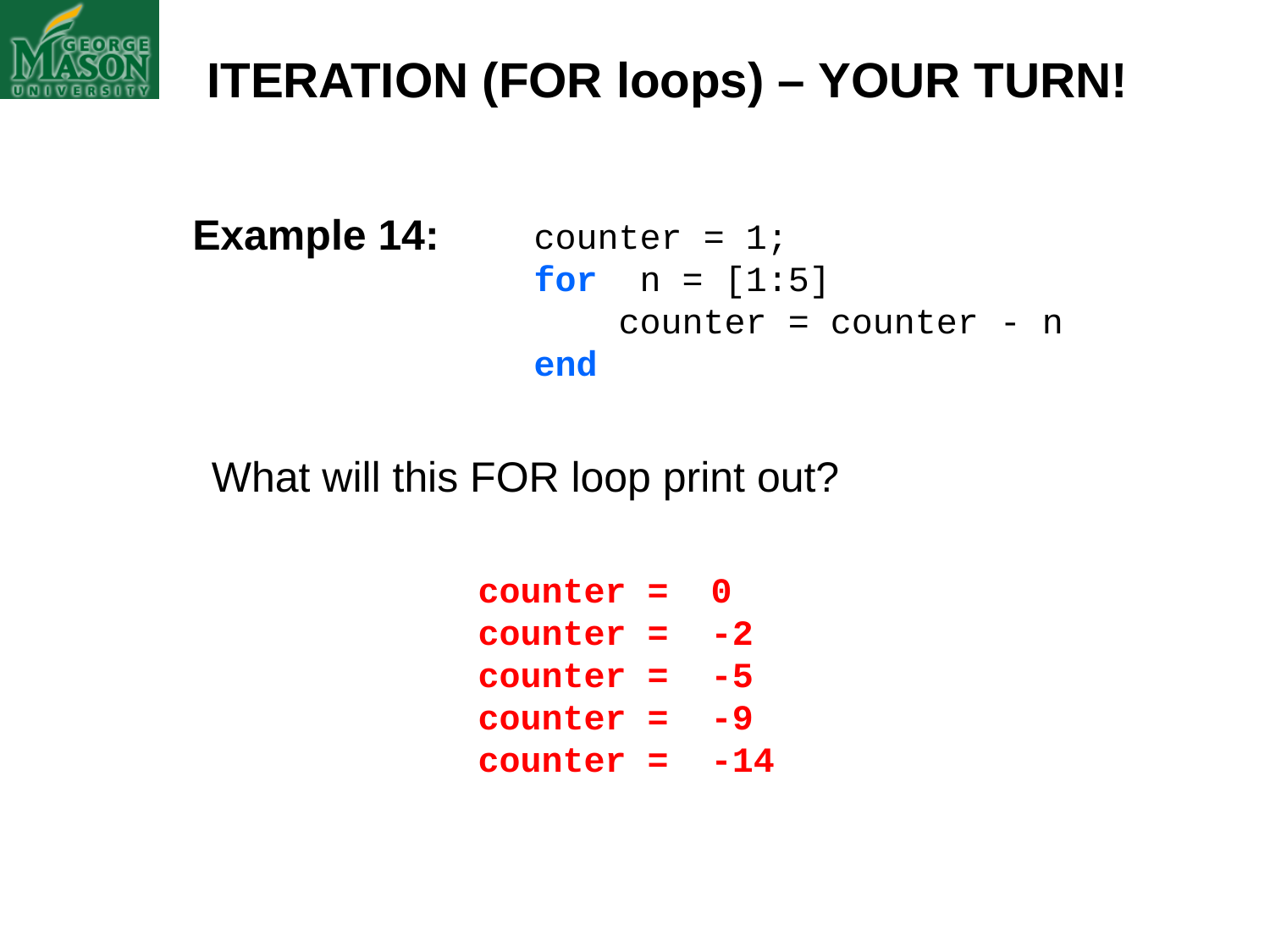

ITERATION (FOR loops) – YOUR TURN!
Example 14:
counter = 1;
for  n = [1:5]
    counter = counter - n
end
What will this FOR loop print out?
counter =  0
counter =  -2
counter =  -5
counter =  -9
counter =  -14